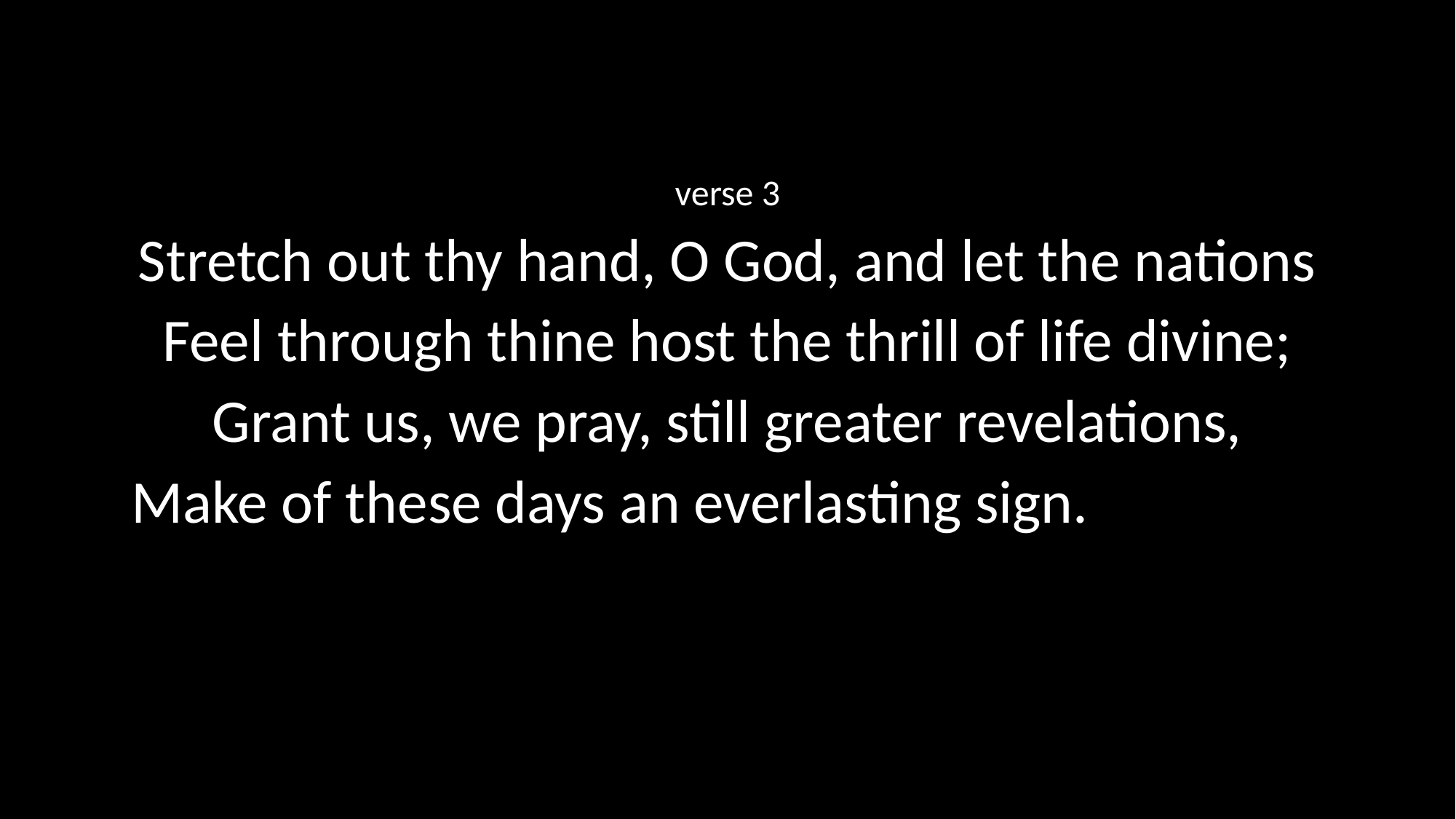

verse 3
Stretch out thy hand, O God, and let the nations
Feel through thine host the thrill of life divine;
Grant us, we pray, still greater revelations,
Make of these days an everlasting sign.